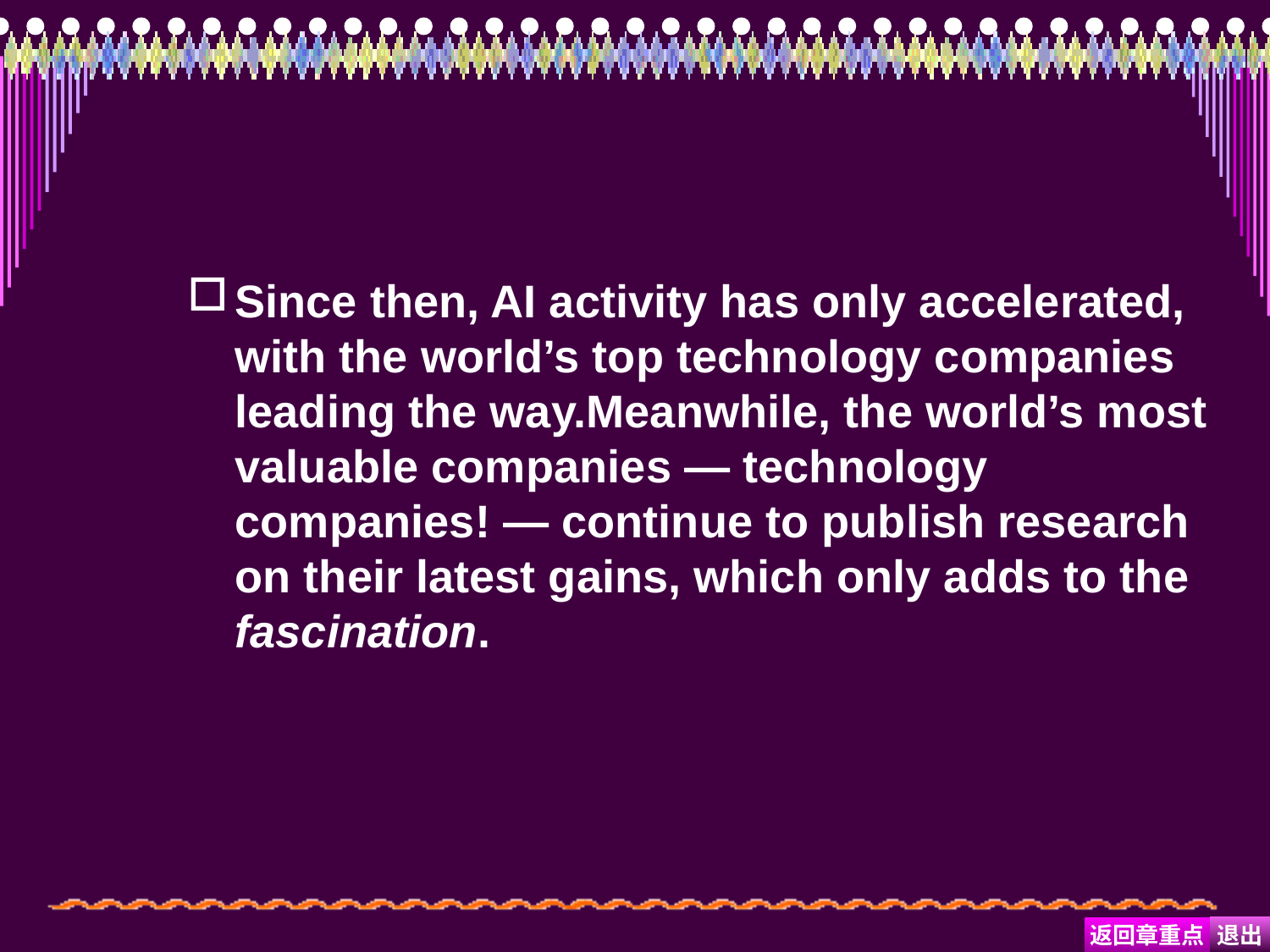

#
Since then, AI activity has only accelerated, with the world’s top technology companies leading the way.Meanwhile, the world’s most valuable companies — technology companies! — continue to publish research on their latest gains, which only adds to the fascination.